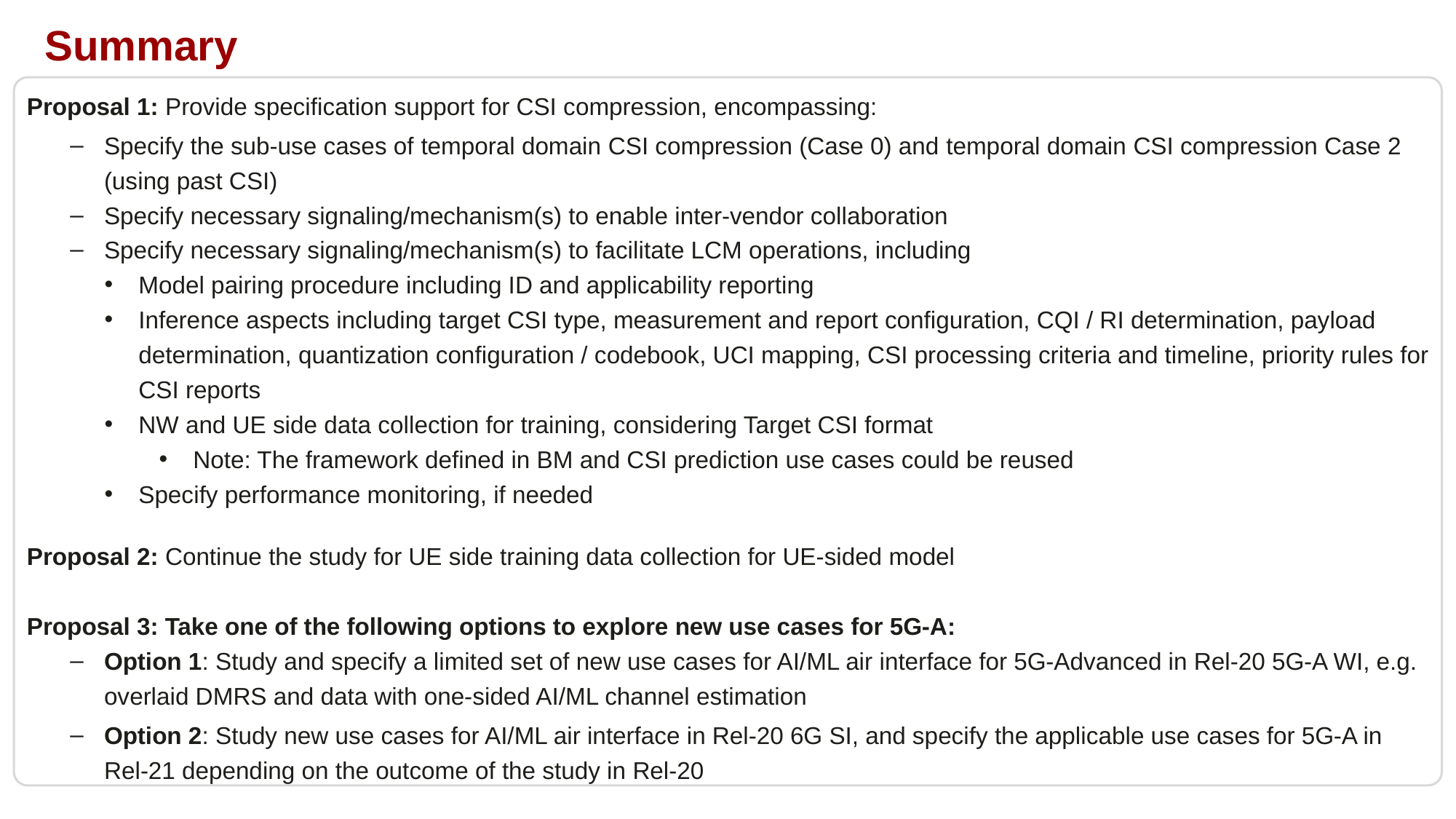

Summary

Proposal 1: Provide specification support for CSI compression, encompassing:
Specify the sub-use cases of temporal domain CSI compression (Case 0) and temporal domain CSI compression Case 2 (using past CSI)
Specify necessary signaling/mechanism(s) to enable inter-vendor collaboration
Specify necessary signaling/mechanism(s) to facilitate LCM operations, including
Model pairing procedure including ID and applicability reporting
Inference aspects including target CSI type, measurement and report configuration, CQI / RI determination, payload determination, quantization configuration / codebook, UCI mapping, CSI processing criteria and timeline, priority rules for CSI reports
NW and UE side data collection for training, considering Target CSI format
Note: The framework defined in BM and CSI prediction use cases could be reused
Specify performance monitoring, if needed
Proposal 2: Continue the study for UE side training data collection for UE-sided model

Proposal 3: Take one of the following options to explore new use cases for 5G-A:
Option 1: Study and specify a limited set of new use cases for AI/ML air interface for 5G-Advanced in Rel-20 5G-A WI, e.g. overlaid DMRS and data with one-sided AI/ML channel estimation
Option 2: Study new use cases for AI/ML air interface in Rel-20 6G SI, and specify the applicable use cases for 5G-A in Rel-21 depending on the outcome of the study in Rel-20